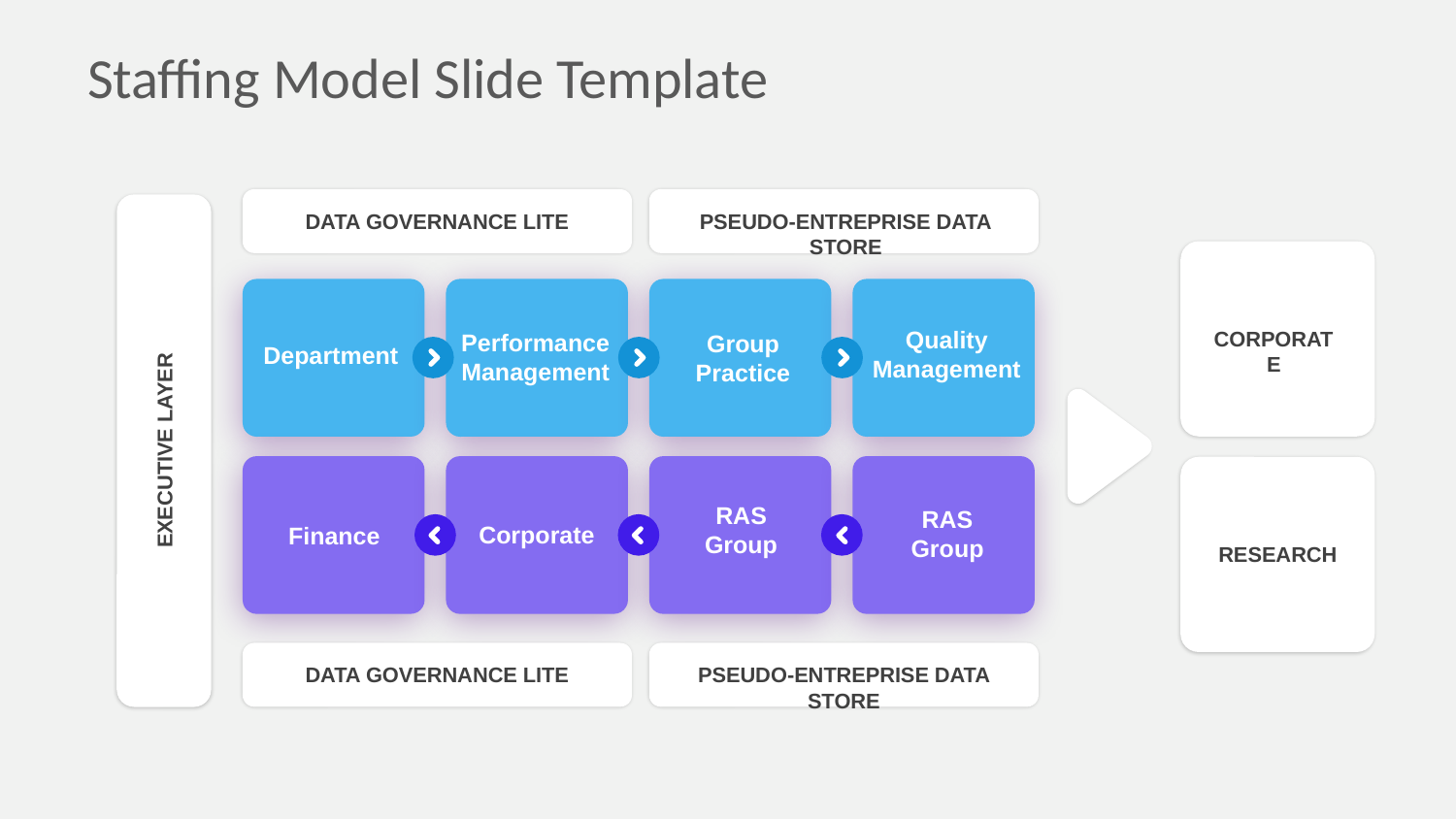

# Staffing Model Slide Template

DATA GOVERNANCE LITE
PSEUDO-ENTREPRISE DATA STORE

Quality Management
CORPORATE
Performance Management
Group Practice

Department

EXECUTIVE LAYER

RAS Group
RAS Group

Corporate
Finance

RESEARCH

DATA GOVERNANCE LITE
PSEUDO-ENTREPRISE DATA STORE